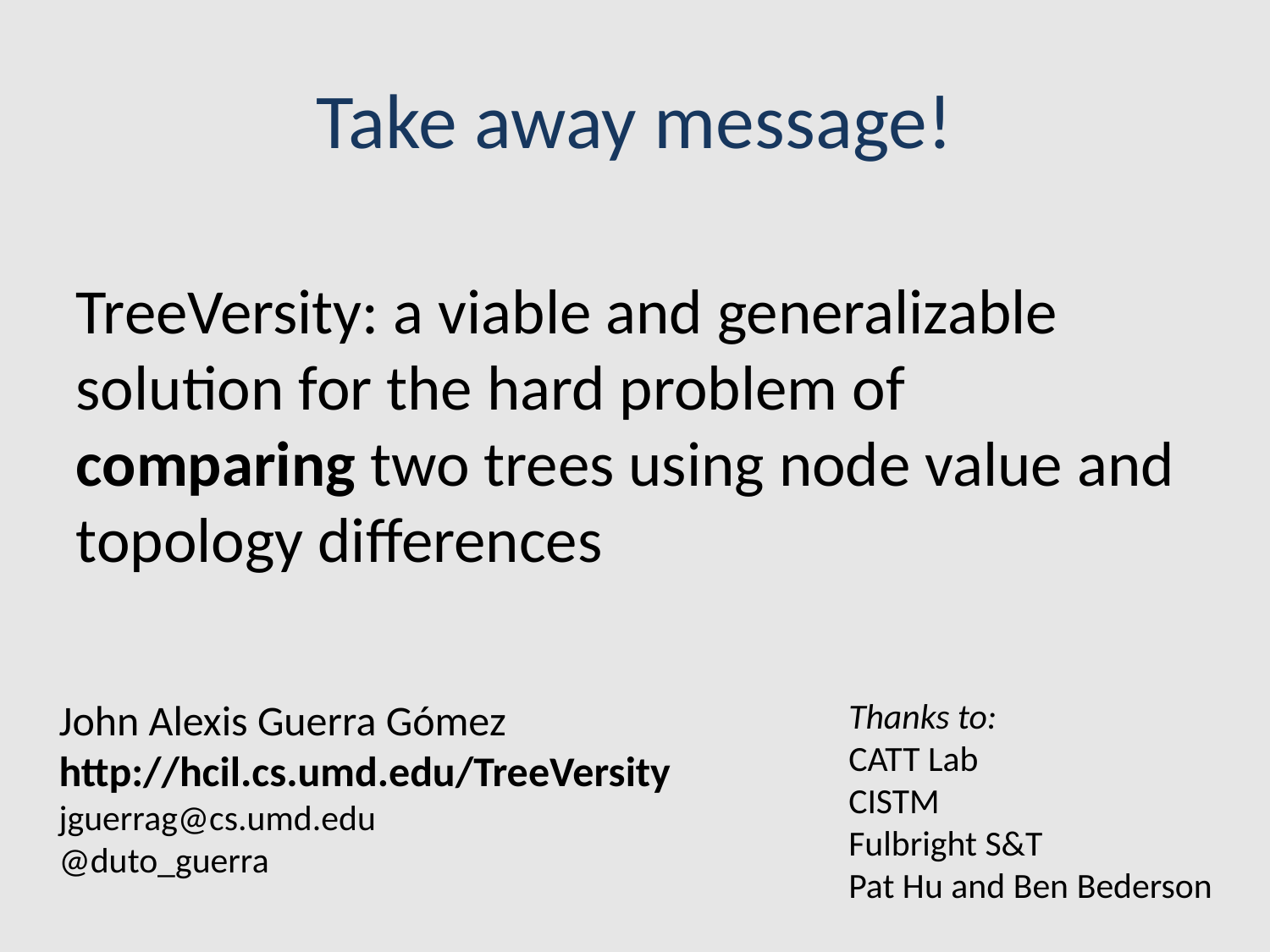

# Take away message!
TreeVersity: a viable and generalizable solution for the hard problem of comparing two trees using node value and topology differences

John Alexis Guerra Gómez
http://hcil.cs.umd.edu/TreeVersity
jguerrag@cs.umd.edu
@duto_guerra
Thanks to:
CATT Lab
CISTM
Fulbright S&T
Pat Hu and Ben Bederson